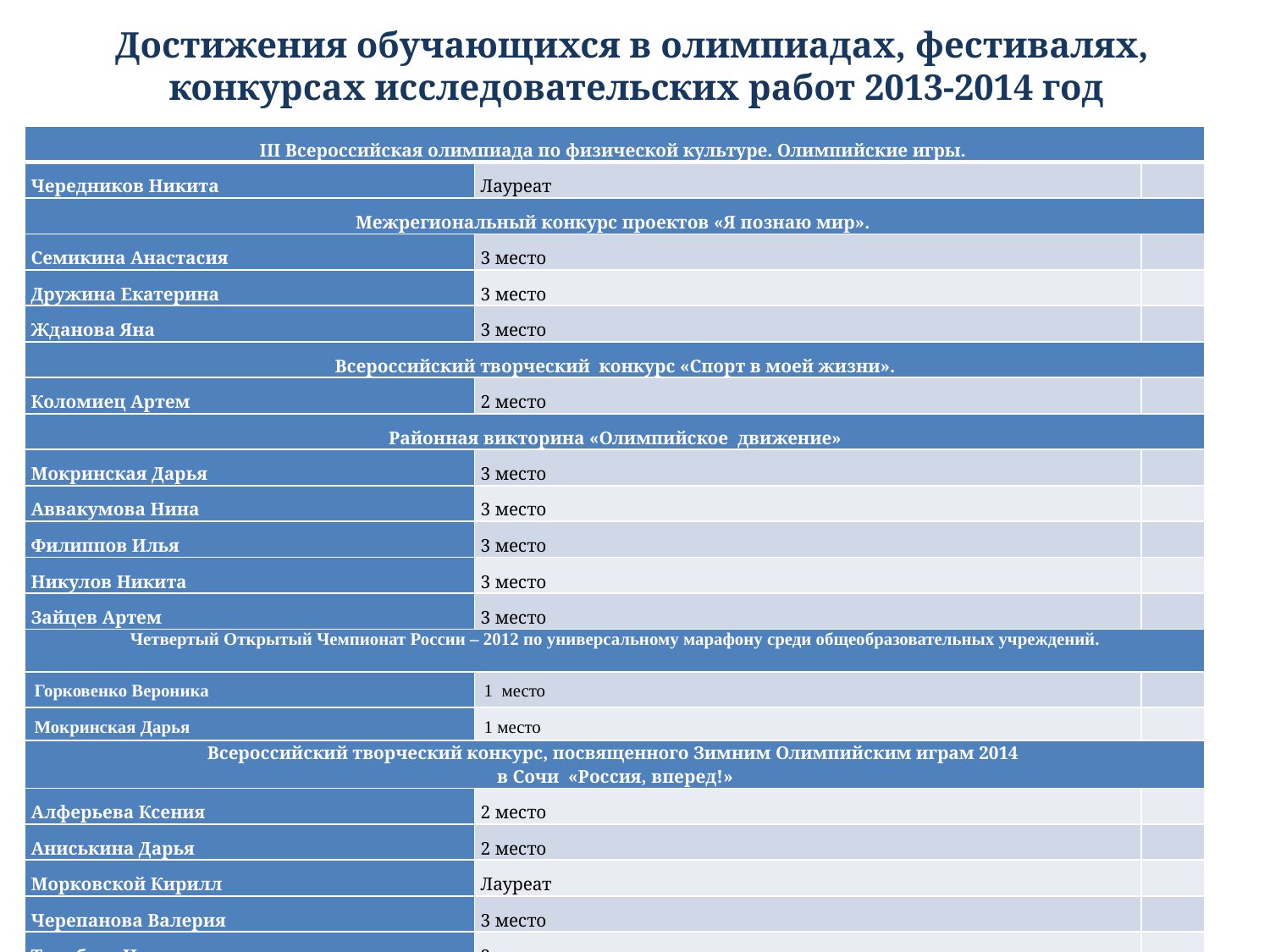

# Достижения обучающихся в олимпиадах, фестивалях,  конкурсах исследовательских работ 2013-2014 год
| III Всероссийская олимпиада по физической культуре. Олимпийские игры. |  |  |
| --- | --- | --- |
| Чередников Никита | Лауреат |  |
| Межрегиональный конкурс проектов «Я познаю мир». |  |  |
| Семикина Анастасия | 3 место |  |
| Дружина Екатерина | 3 место |  |
| Жданова Яна | 3 место |  |
| Всероссийский творческий конкурс «Спорт в моей жизни». |  |  |
| Коломиец Артем | 2 место |  |
| Районная викторина «Олимпийское движение» |  |  |
| Мокринская Дарья | 3 место |  |
| Аввакумова Нина | 3 место |  |
| Филиппов Илья | 3 место |  |
| Никулов Никита | 3 место |  |
| Зайцев Артем | 3 место |  |
| Четвертый Открытый Чемпионат России – 2012 по универсальному марафону среди общеобразовательных учреждений. |  |  |
| Горковенко Вероника | 1 место |  |
| Мокринская Дарья | 1 место |  |
| Всероссийский творческий конкурс, посвященного Зимним Олимпийским играм 2014 в Сочи «Россия, вперед!» |  |  |
| Алферьева Ксения | 2 место |  |
| Аниськина Дарья | 2 место |  |
| Морковской Кирилл | Лауреат |  |
| Черепанова Валерия | 3 место |  |
| Тукибаев Нил | 2 место |  |